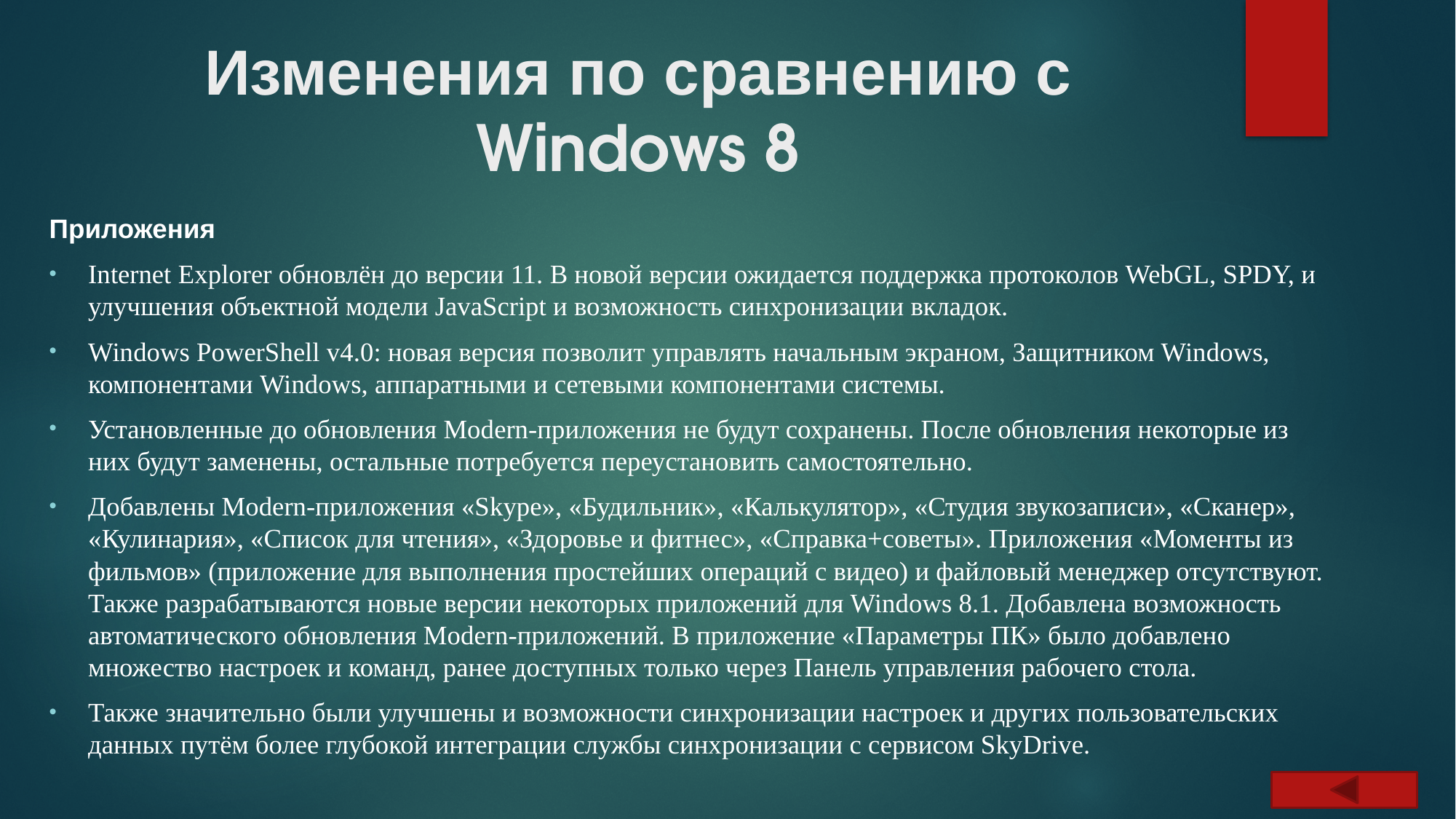

# Изменения по сравнению с Windows 8
Приложения
Internet Explorer обновлён до версии 11. В новой версии ожидается поддержка протоколов WebGL, SPDY, и улучшения объектной модели JavaScript и возможность синхронизации вкладок.
Windows PowerShell v4.0: новая версия позволит управлять начальным экраном, Защитником Windows, компонентами Windows, аппаратными и сетевыми компонентами системы.
Установленные до обновления Modern-приложения не будут сохранены. После обновления некоторые из них будут заменены, остальные потребуется переустановить самостоятельно.
Добавлены Modern-приложения «Skype», «Будильник», «Калькулятор», «Студия звукозаписи», «Сканер», «Кулинария», «Список для чтения», «Здоровье и фитнес», «Справка+советы». Приложения «Моменты из фильмов» (приложение для выполнения простейших операций с видео) и файловый менеджер отсутствуют. Также разрабатываются новые версии некоторых приложений для Windows 8.1. Добавлена возможность автоматического обновления Modern-приложений. В приложение «Параметры ПК» было добавлено множество настроек и команд, ранее доступных только через Панель управления рабочего стола.
Также значительно были улучшены и возможности синхронизации настроек и других пользовательских данных путём более глубокой интеграции службы синхронизации с сервисом SkyDrive.